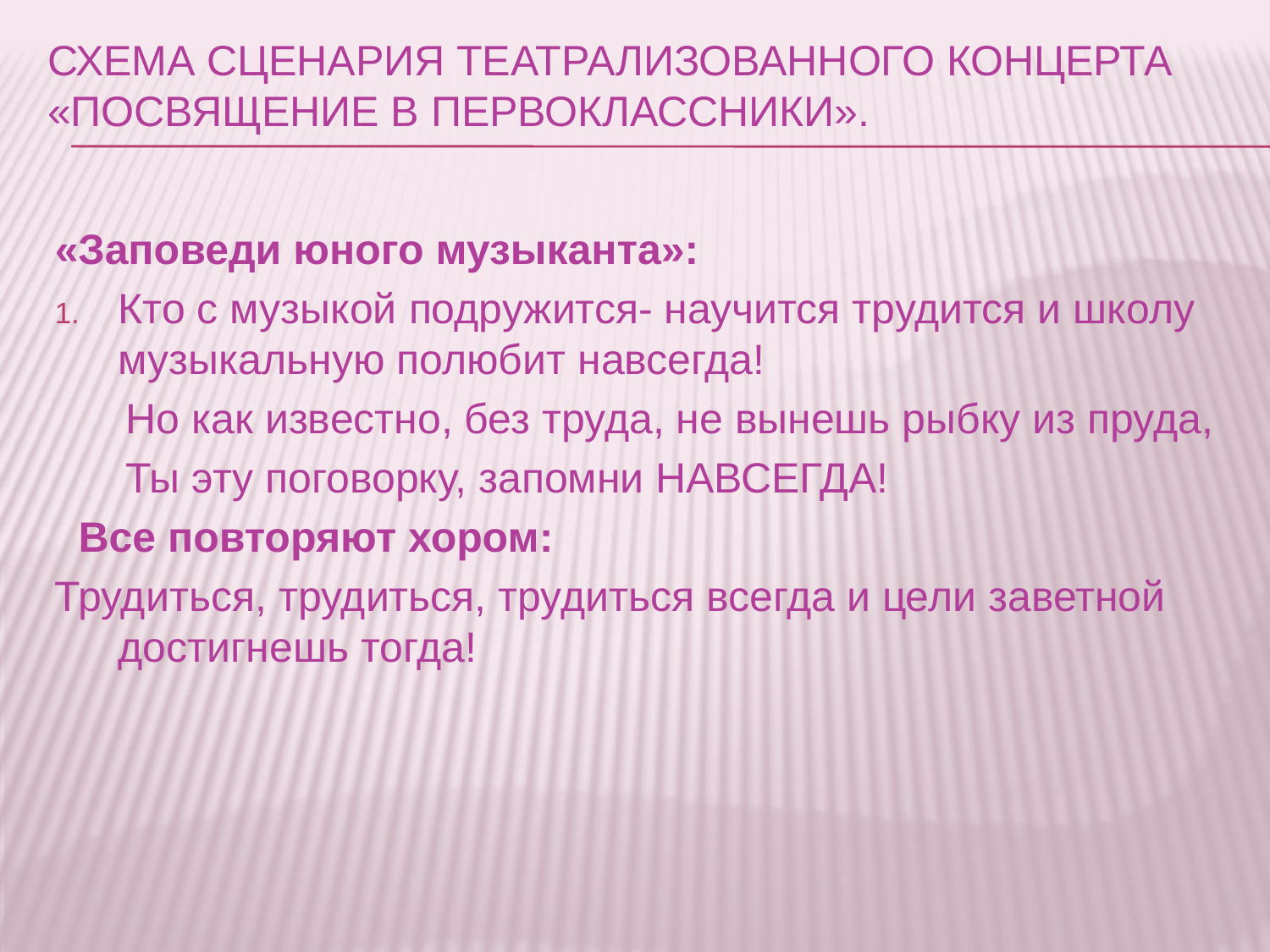

# Схема сценария Театрализованного концерта «Посвящение в первоклассники».
«Заповеди юного музыканта»:
Кто с музыкой подружится- научится трудится и школу музыкальную полюбит навсегда!
      Но как известно, без труда, не вынешь рыбку из пруда,
      Ты эту поговорку, запомни НАВСЕГДА!
  Все повторяют хором:
Трудиться, трудиться, трудиться всегда и цели заветной достигнешь тогда!